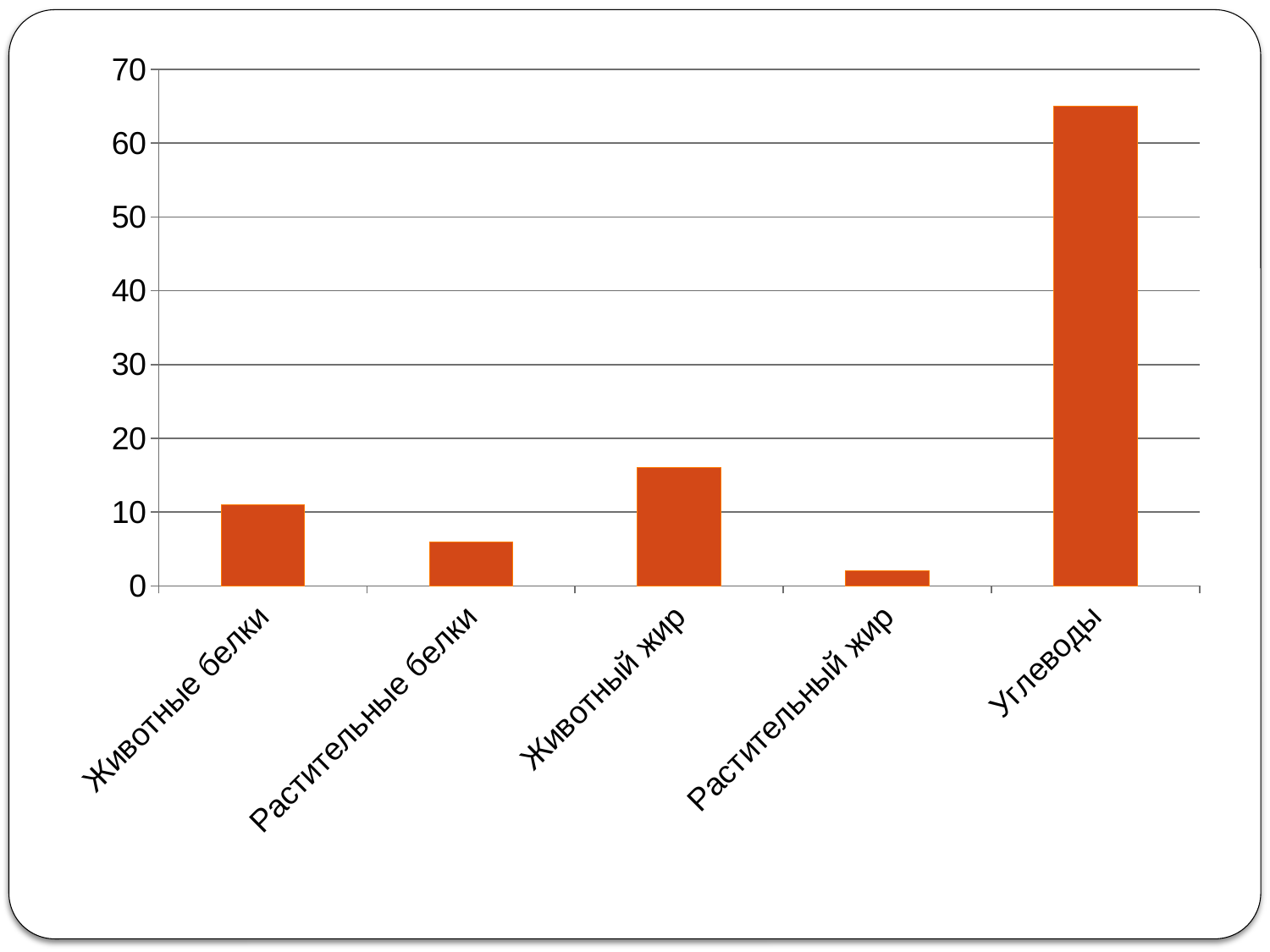

### Chart

| Category | Ряд 1 | Ряд 2 | Ряд 3 |
|---|---|---|---|
| Животные белки | 11.0 | None | None |
| Растительные белки | 6.0 | None | None |
| Животный жир | 16.0 | None | None |
| Растительный жир | 2.0 | None | None |
| Углеводы | 65.0 | None | None |